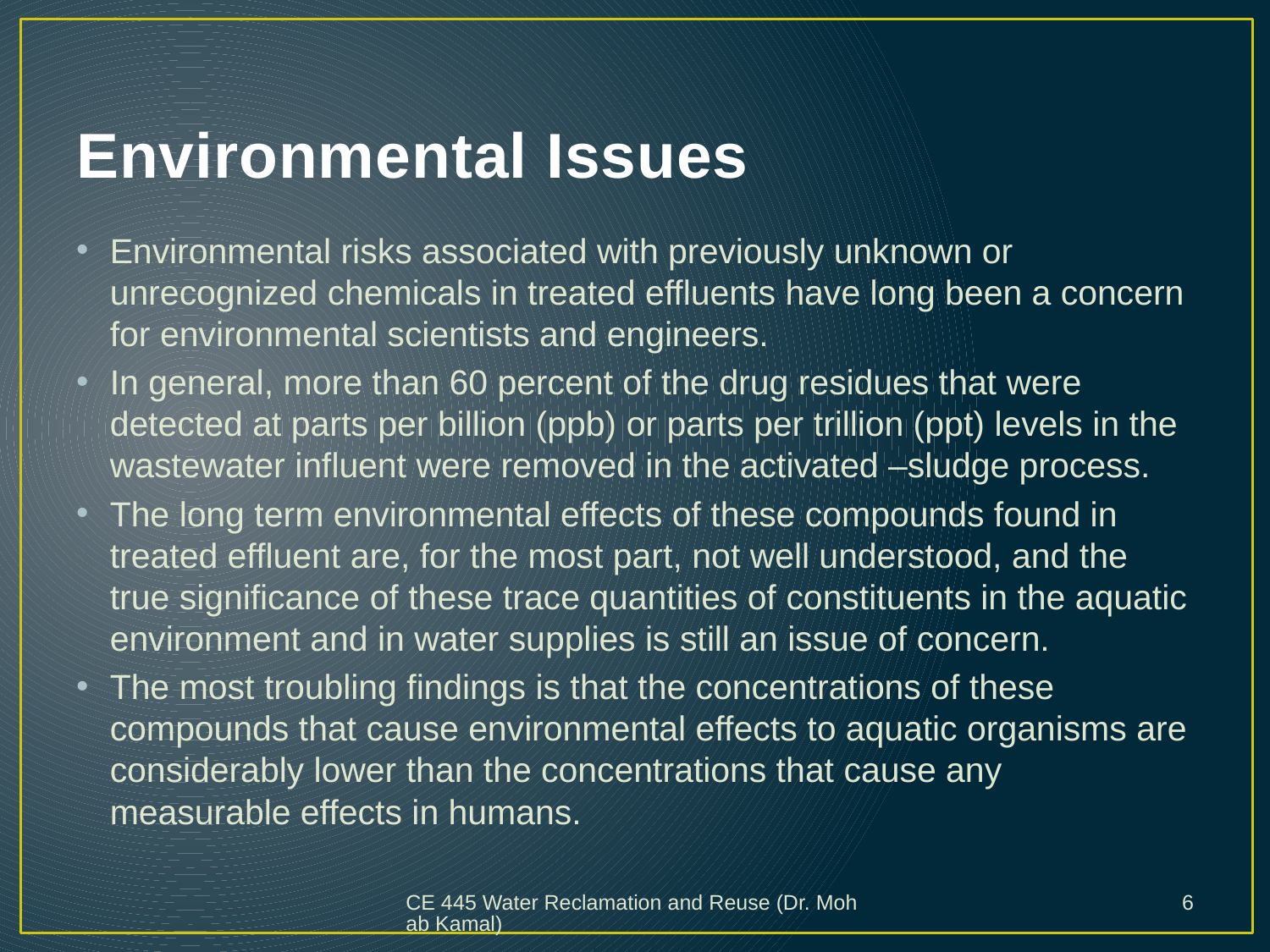

# Environmental Issues
Environmental risks associated with previously unknown or unrecognized chemicals in treated effluents have long been a concern for environmental scientists and engineers.
In general, more than 60 percent of the drug residues that were detected at parts per billion (ppb) or parts per trillion (ppt) levels in the wastewater influent were removed in the activated –sludge process.
The long term environmental effects of these compounds found in treated effluent are, for the most part, not well understood, and the true significance of these trace quantities of constituents in the aquatic environment and in water supplies is still an issue of concern.
The most troubling findings is that the concentrations of these compounds that cause environmental effects to aquatic organisms are considerably lower than the concentrations that cause any measurable effects in humans.
CE 445 Water Reclamation and Reuse (Dr. Mohab Kamal)
6